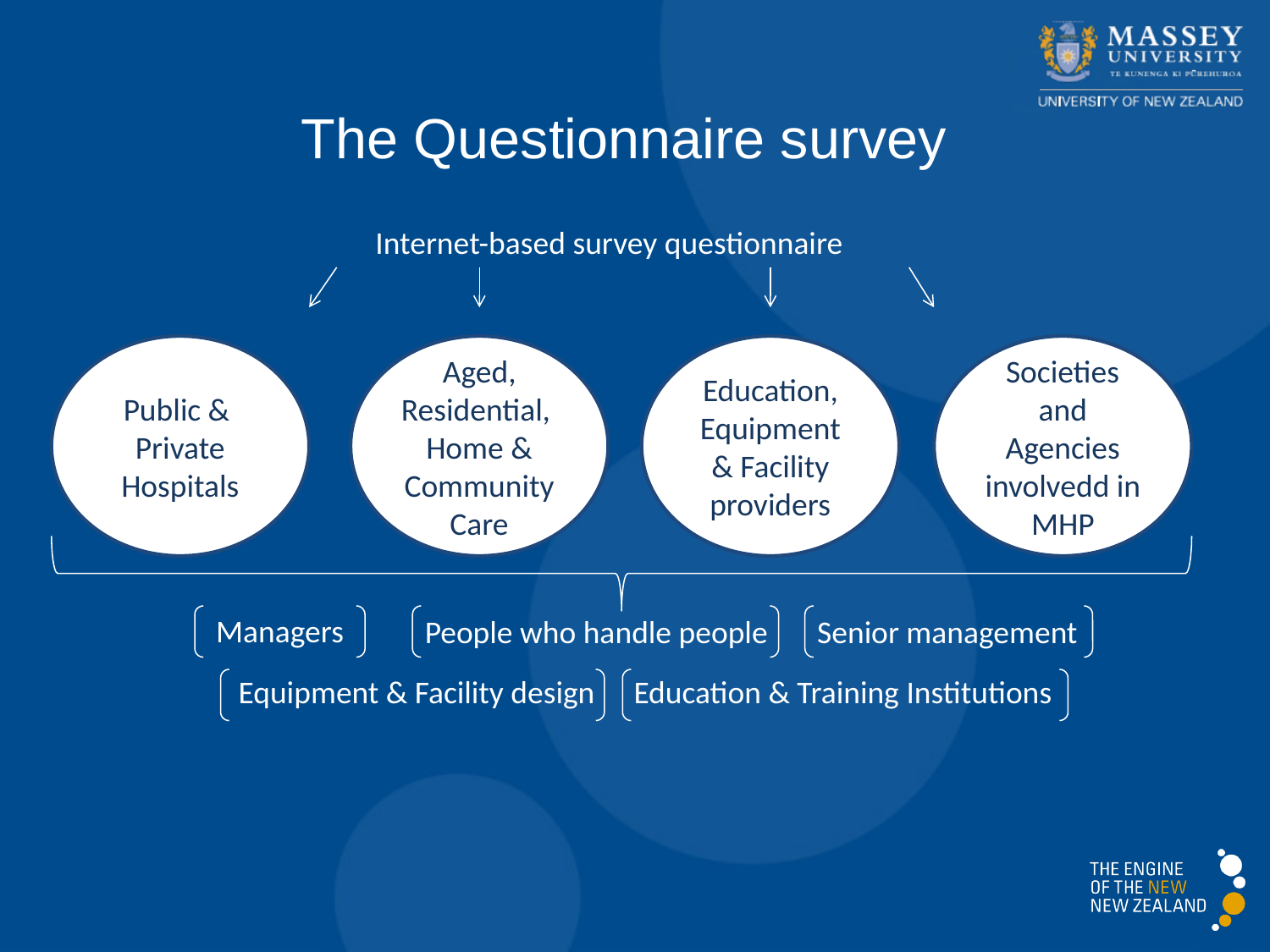

The Questionnaire survey
Internet-based survey questionnaire
Public &
Private Hospitals
Aged, Residential,
Home & Community Care
Education, Equipment & Facility providers
Societies and Agencies involvedd in MHP
Managers

People who handle people

Senior management

Equipment & Facility design
Education & Training Institutions